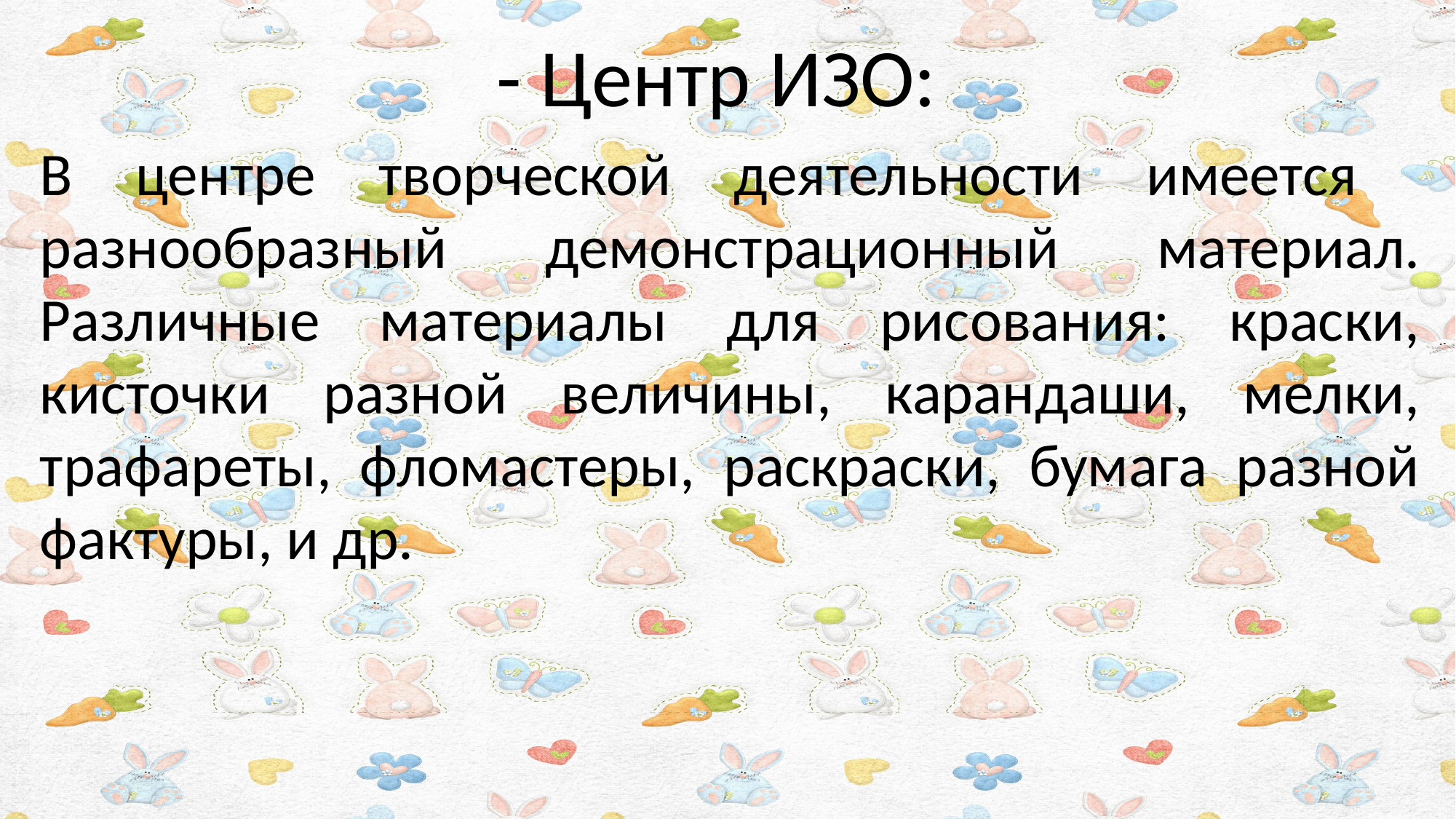

- Центр ИЗО:
В центре творческой деятельности имеется  разнообразный демонстрационный материал. Различные материалы для рисования: краски, кисточки разной величины, карандаши, мелки, трафареты, фломастеры, раскраски, бумага разной фактуры, и др.